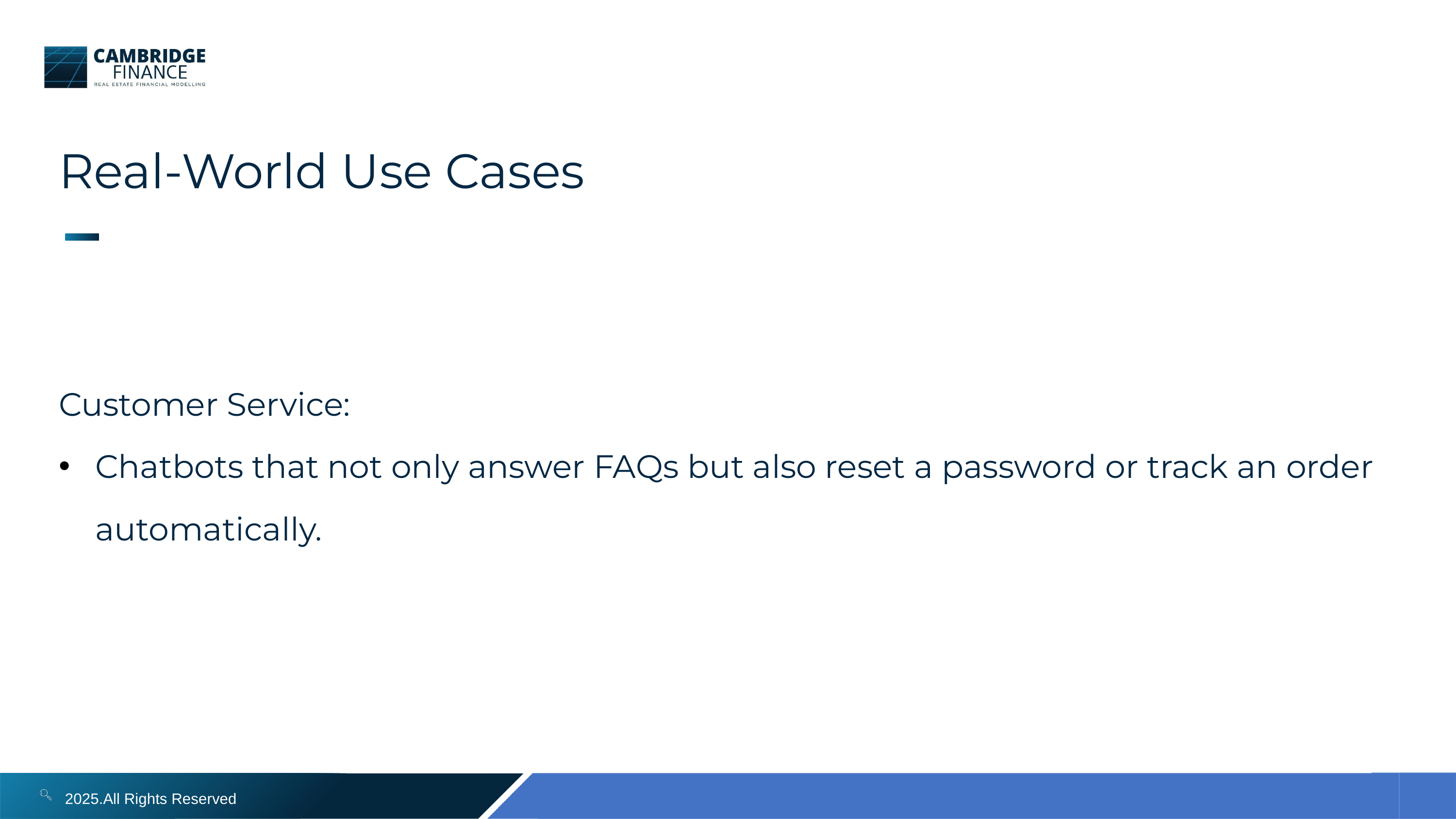

Real-World Use Cases

Customer Service:
Chatbots that not only answer FAQs but also reset a password or track an order automatically.

2025.All Rights Reserved